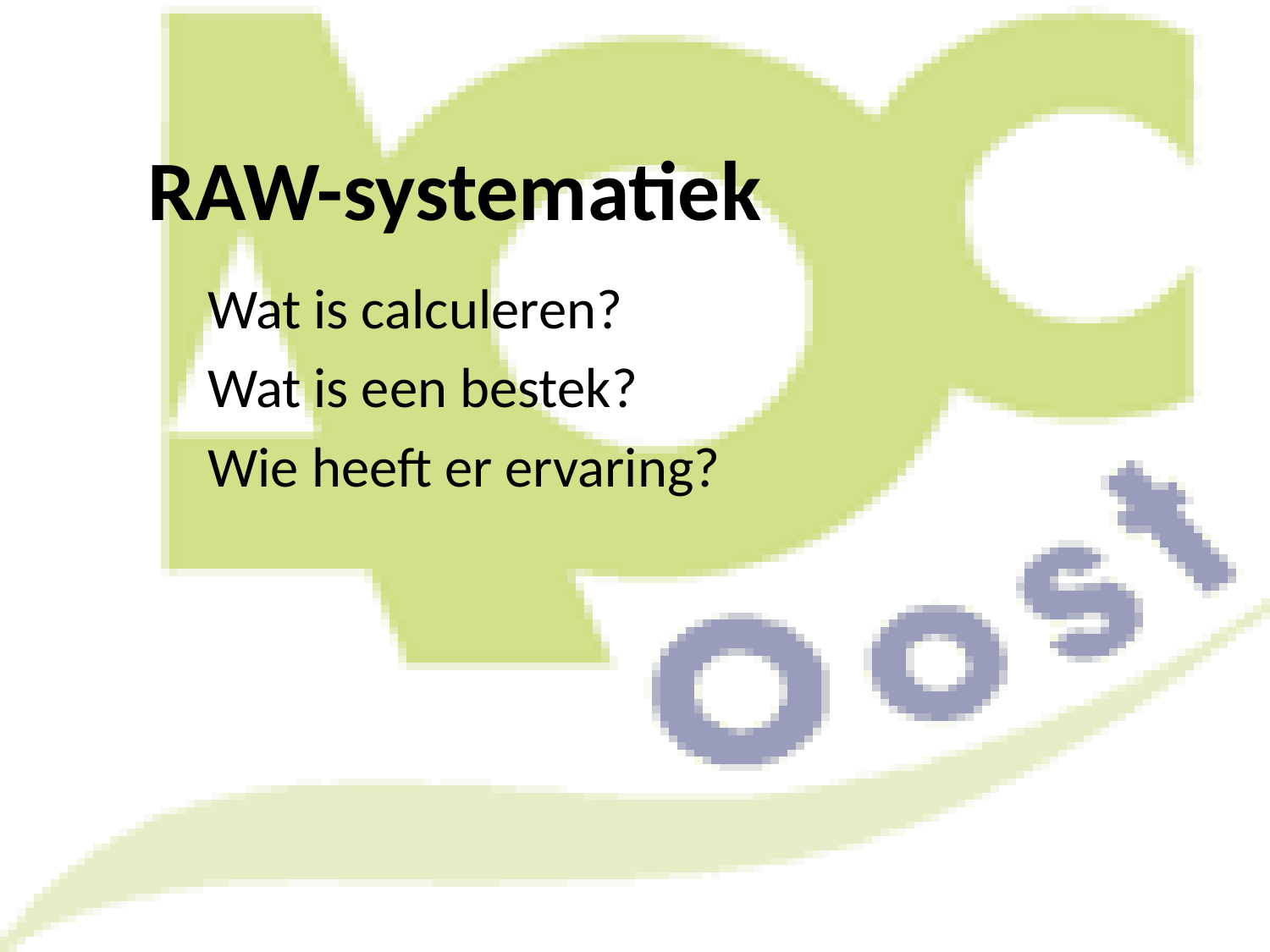

# RAW-systematiek
Wat is calculeren?
Wat is een bestek?
Wie heeft er ervaring?